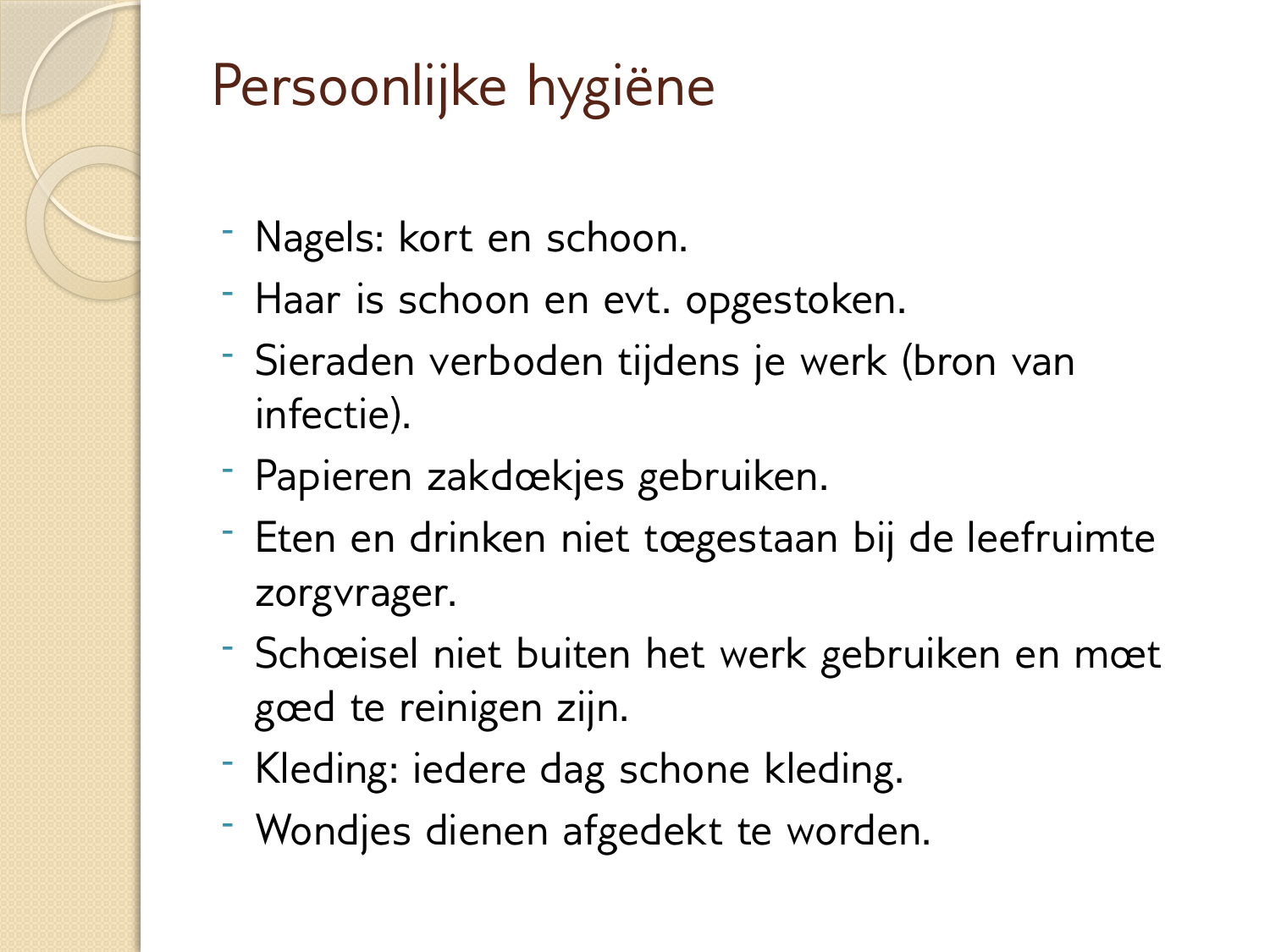

# Persoonlijke hygiëne
Nagels: kort en schoon.
Haar is schoon en evt. opgestoken.
Sieraden verboden tijdens je werk (bron van infectie).
Papieren zakdoekjes gebruiken.
Eten en drinken niet toegestaan bij de leefruimte zorgvrager.
Schoeisel niet buiten het werk gebruiken en moet goed te reinigen zijn.
Kleding: iedere dag schone kleding.
Wondjes dienen afgedekt te worden.